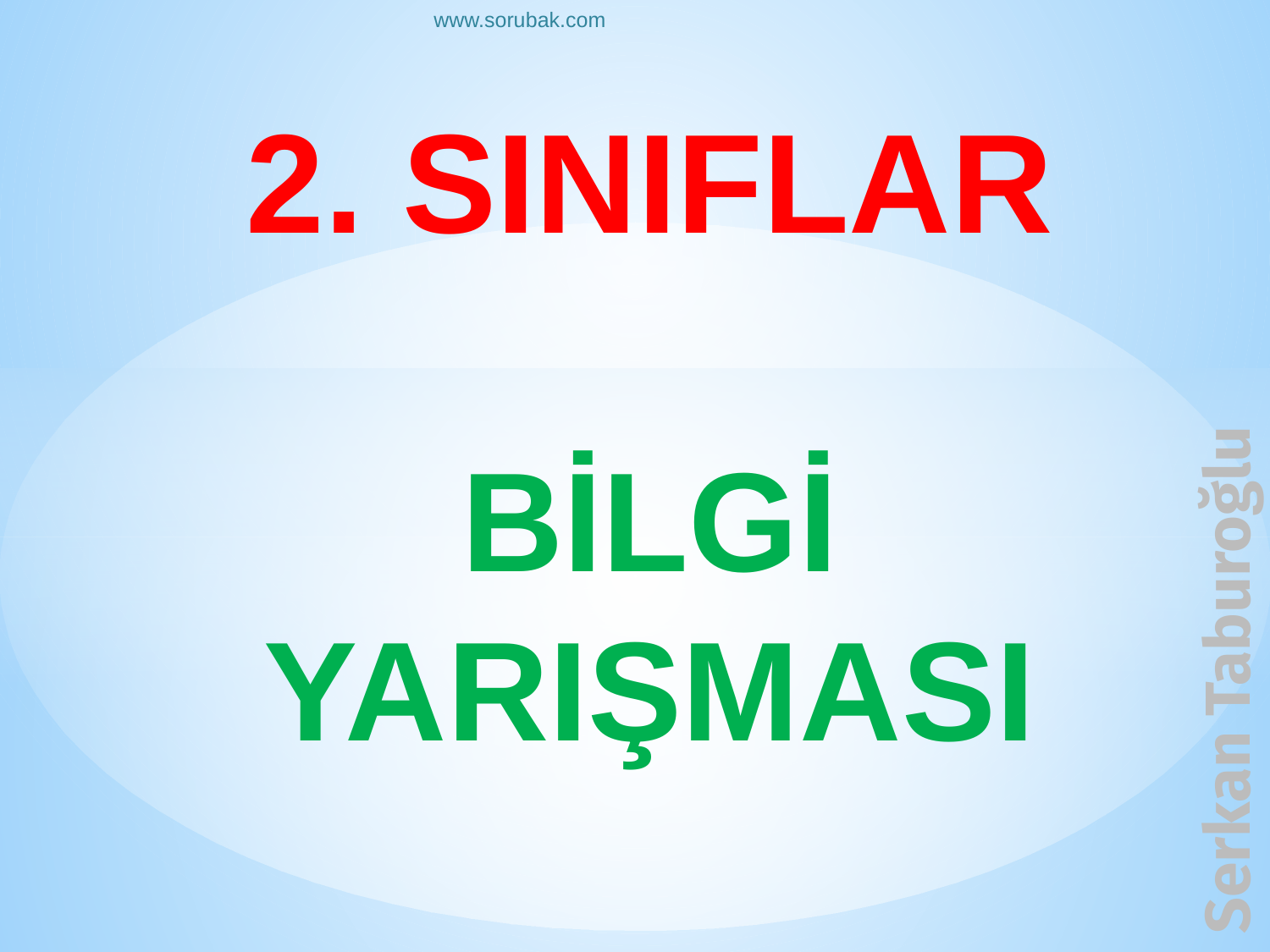

www.sorubak.com
2. SINIFLAR

BİLGİ YARIŞMASI
Serkan Taburoğlu